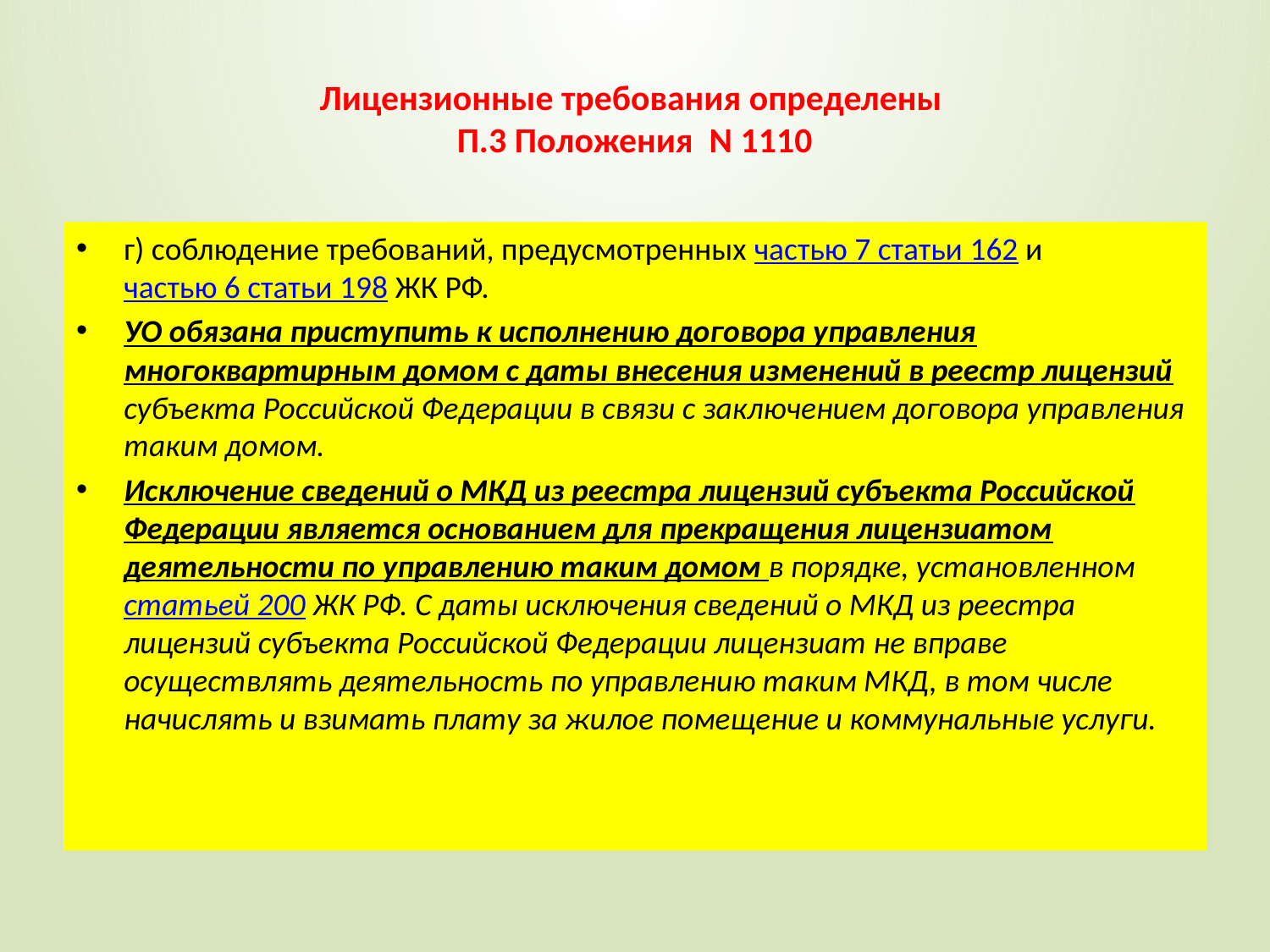

# Лицензионные требования определены П.3 Положения  N 1110
г) соблюдение требований, предусмотренных частью 7 статьи 162 и частью 6 статьи 198 ЖК РФ.
УО обязана приступить к исполнению договора управления многоквартирным домом с даты внесения изменений в реестр лицензий субъекта Российской Федерации в связи с заключением договора управления таким домом.
Исключение сведений о МКД из реестра лицензий субъекта Российской Федерации является основанием для прекращения лицензиатом деятельности по управлению таким домом в порядке, установленном статьей 200 ЖК РФ. С даты исключения сведений о МКД из реестра лицензий субъекта Российской Федерации лицензиат не вправе осуществлять деятельность по управлению таким МКД, в том числе начислять и взимать плату за жилое помещение и коммунальные услуги.